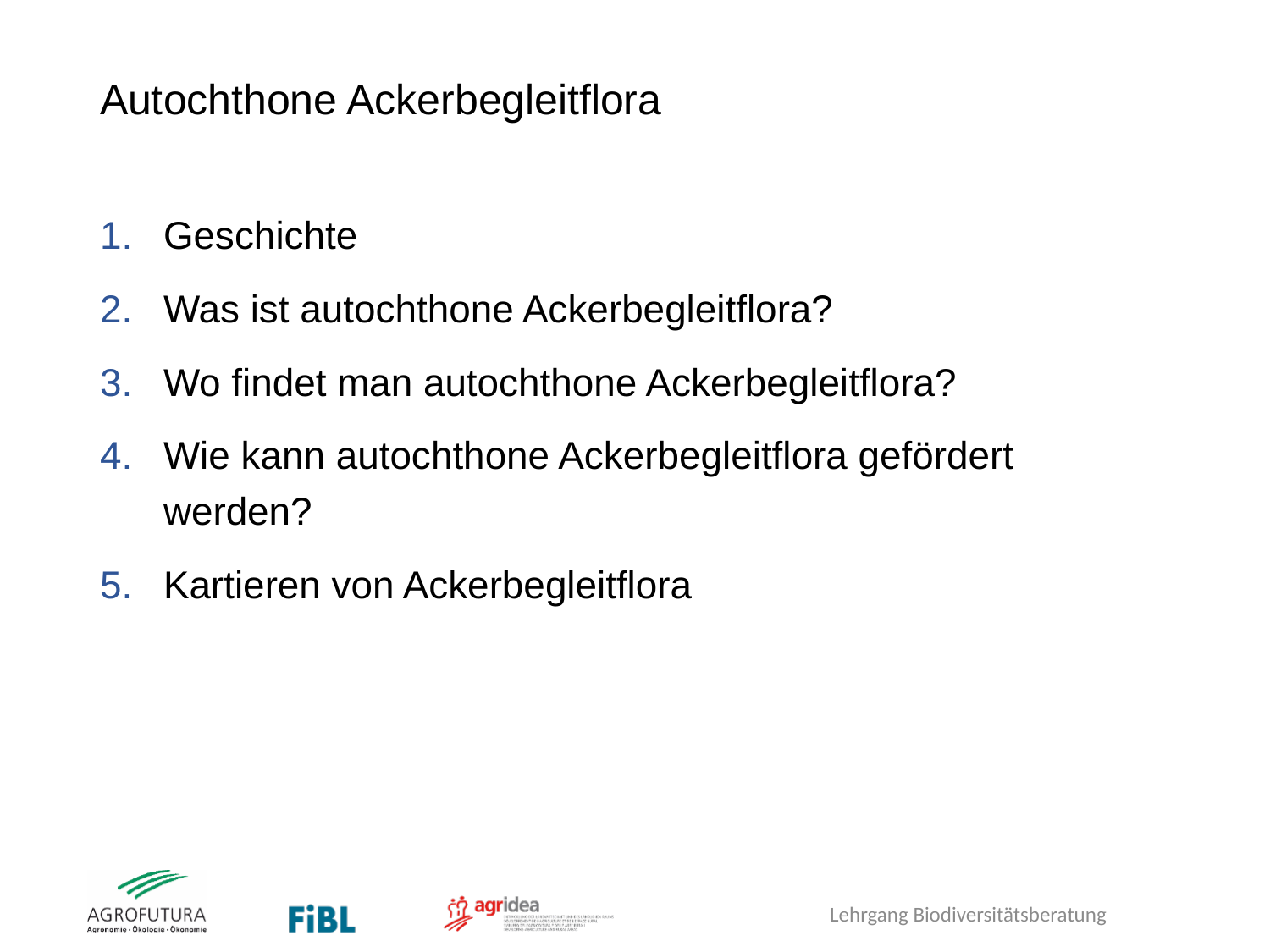

# Autochthone Ackerbegleitflora
Geschichte
Was ist autochthone Ackerbegleitflora?
Wo findet man autochthone Ackerbegleitflora?
Wie kann autochthone Ackerbegleitflora gefördert werden?
Kartieren von Ackerbegleitflora
Lehrgang Biodiversitätsberatung